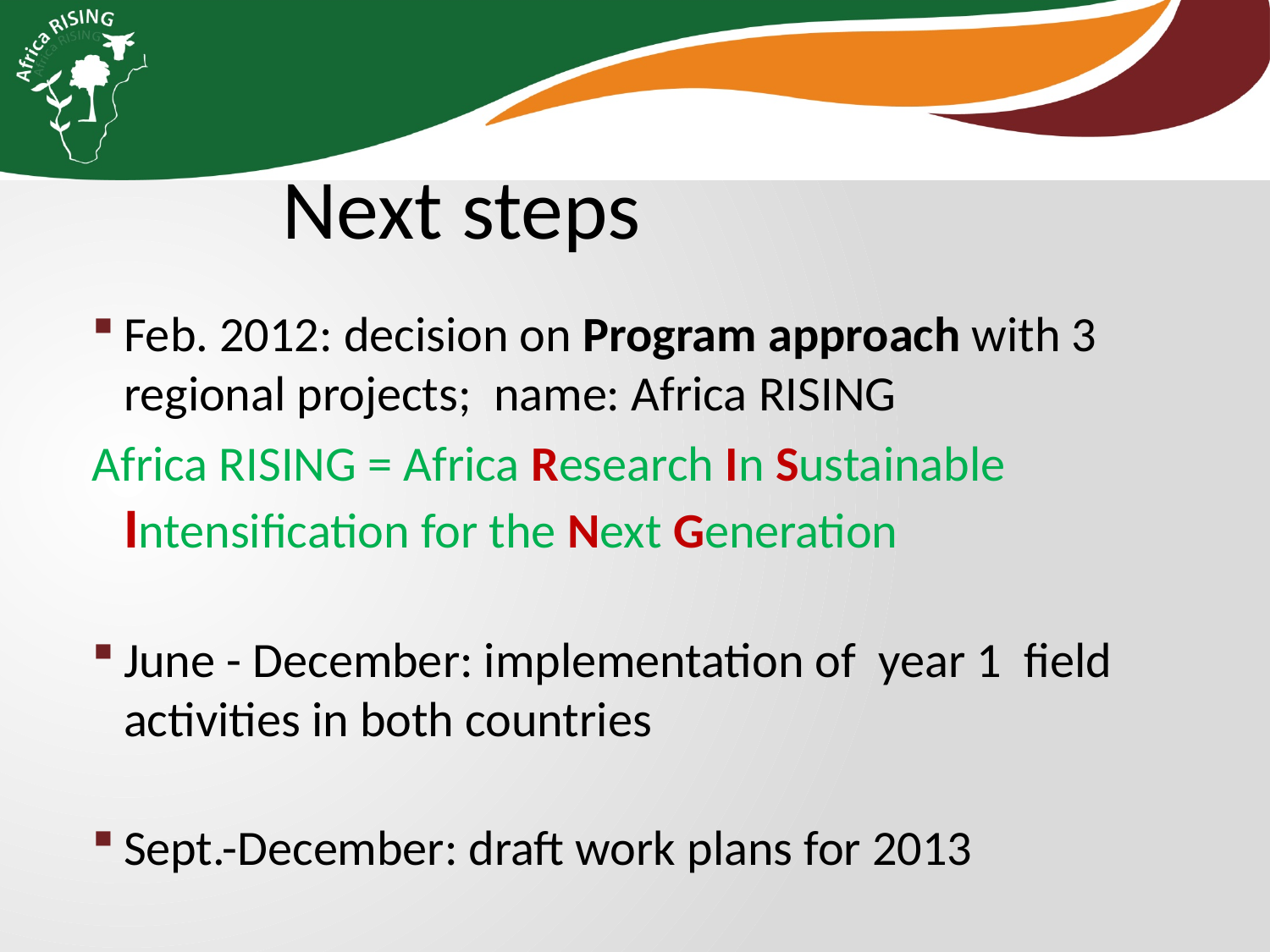

Next steps
Feb. 2012: decision on Program approach with 3 regional projects;  name: Africa RISING
Africa RISING = Africa Research In Sustainable Intensification for the Next Generation
June - December: implementation of  year 1  field activities in both countries
Sept.-December: draft work plans for 2013